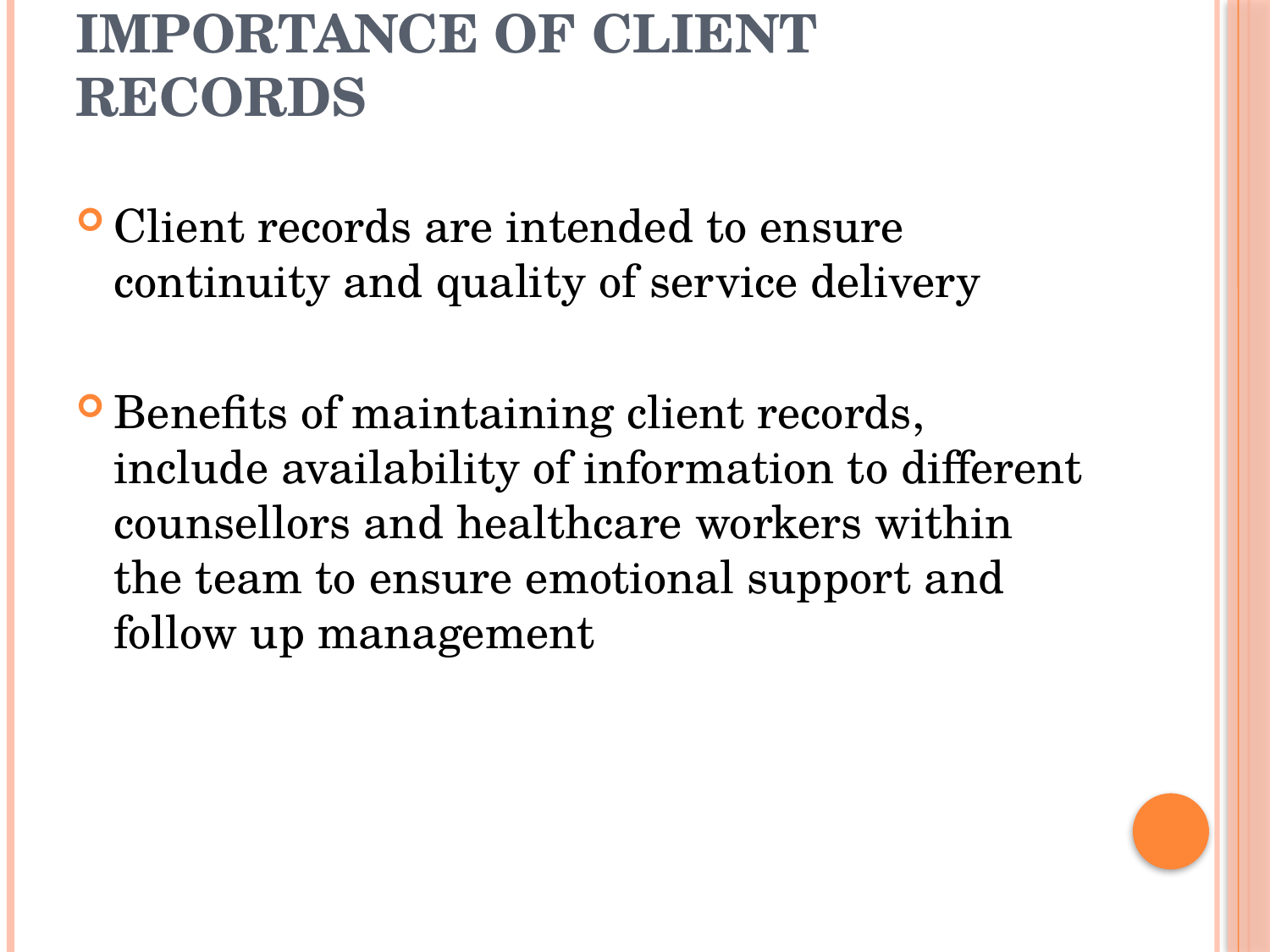

# Importance of Client Records
Client records are intended to ensure continuity and quality of service delivery

Benefits of maintaining client records, include availability of information to different counsellors and healthcare workers within the team to ensure emotional support and follow up management